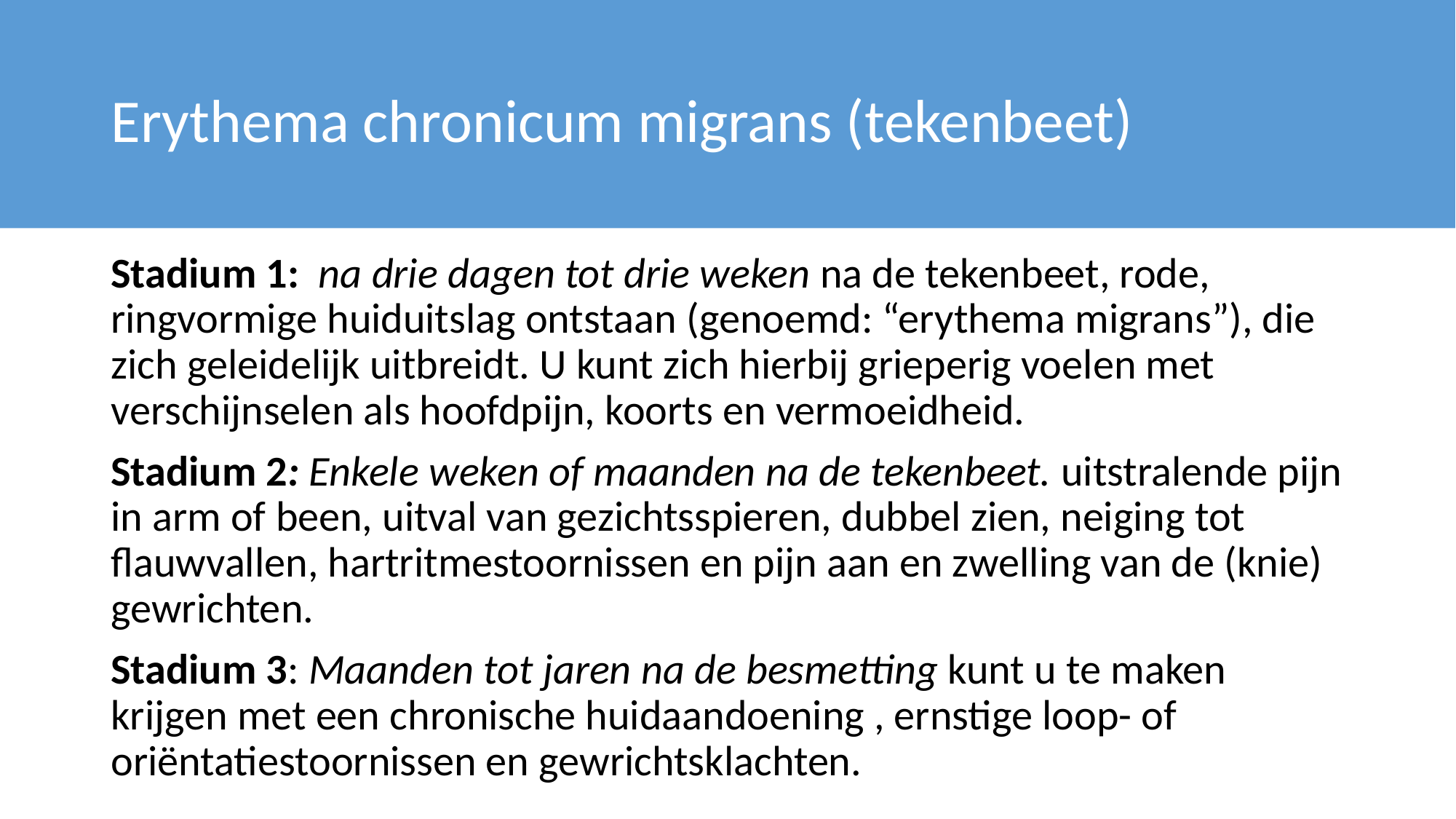

# Erythema chronicum migrans (tekenbeet)
Stadium 1:  na drie dagen tot drie weken na de tekenbeet, rode, ringvormige huiduitslag ontstaan (genoemd: “erythema migrans”), die zich geleidelijk uitbreidt. U kunt zich hierbij grieperig voelen met verschijnselen als hoofdpijn, koorts en vermoeidheid.
Stadium 2: Enkele weken of maanden na de tekenbeet. uitstralende pijn in arm of been, uitval van gezichtsspieren, dubbel zien, neiging tot flauwvallen, hartritmestoornissen en pijn aan en zwelling van de (knie) gewrichten.
Stadium 3: Maanden tot jaren na de besmetting kunt u te maken krijgen met een chronische huidaandoening , ernstige loop- of oriëntatiestoornissen en gewrichtsklachten.